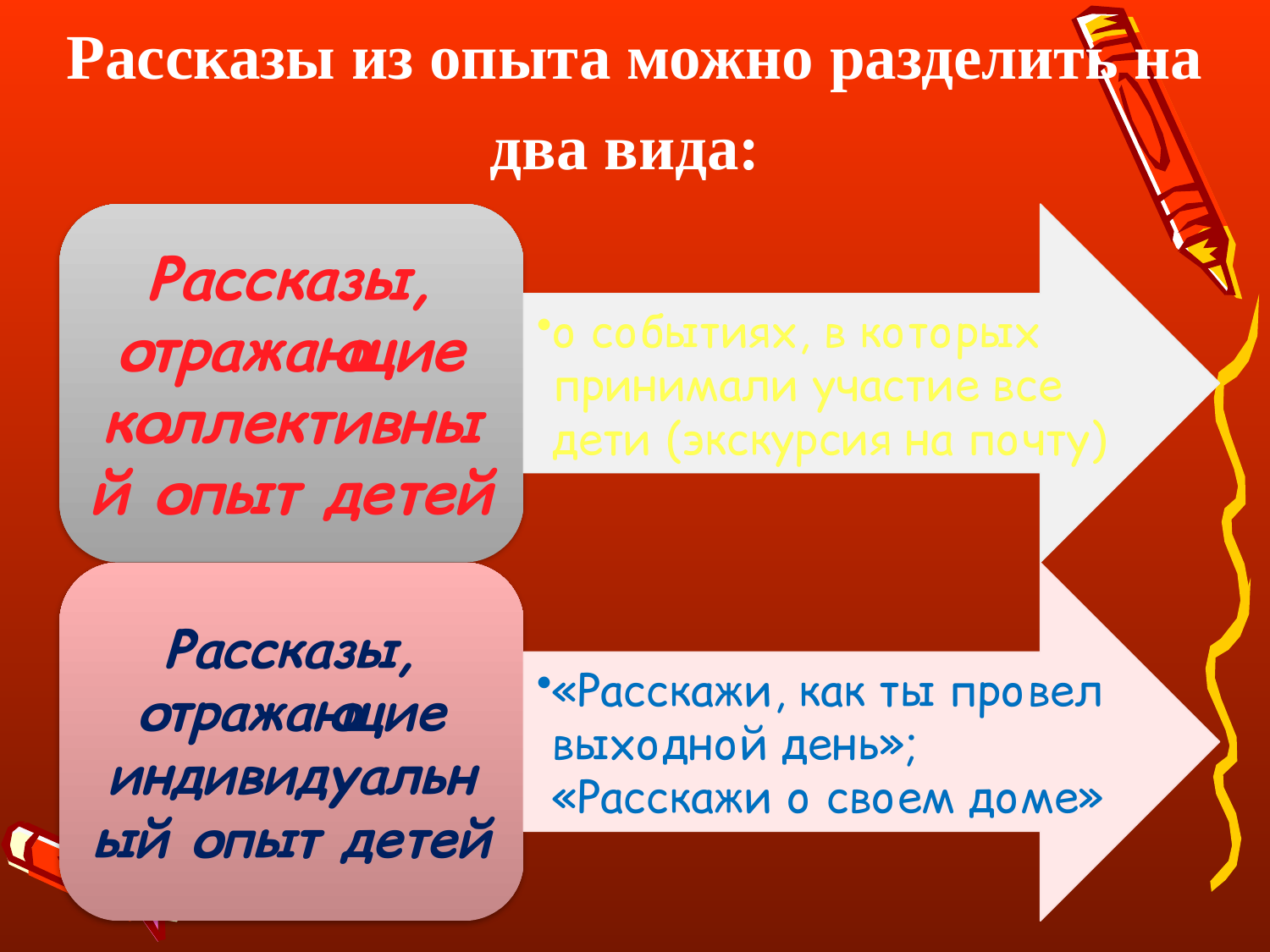

Рассказы из опыта можно разделить на два вида:
Рассказы, отражающие коллективный опыт детей
о событиях, в которых принимали участие все дети (экскурсия на почту)